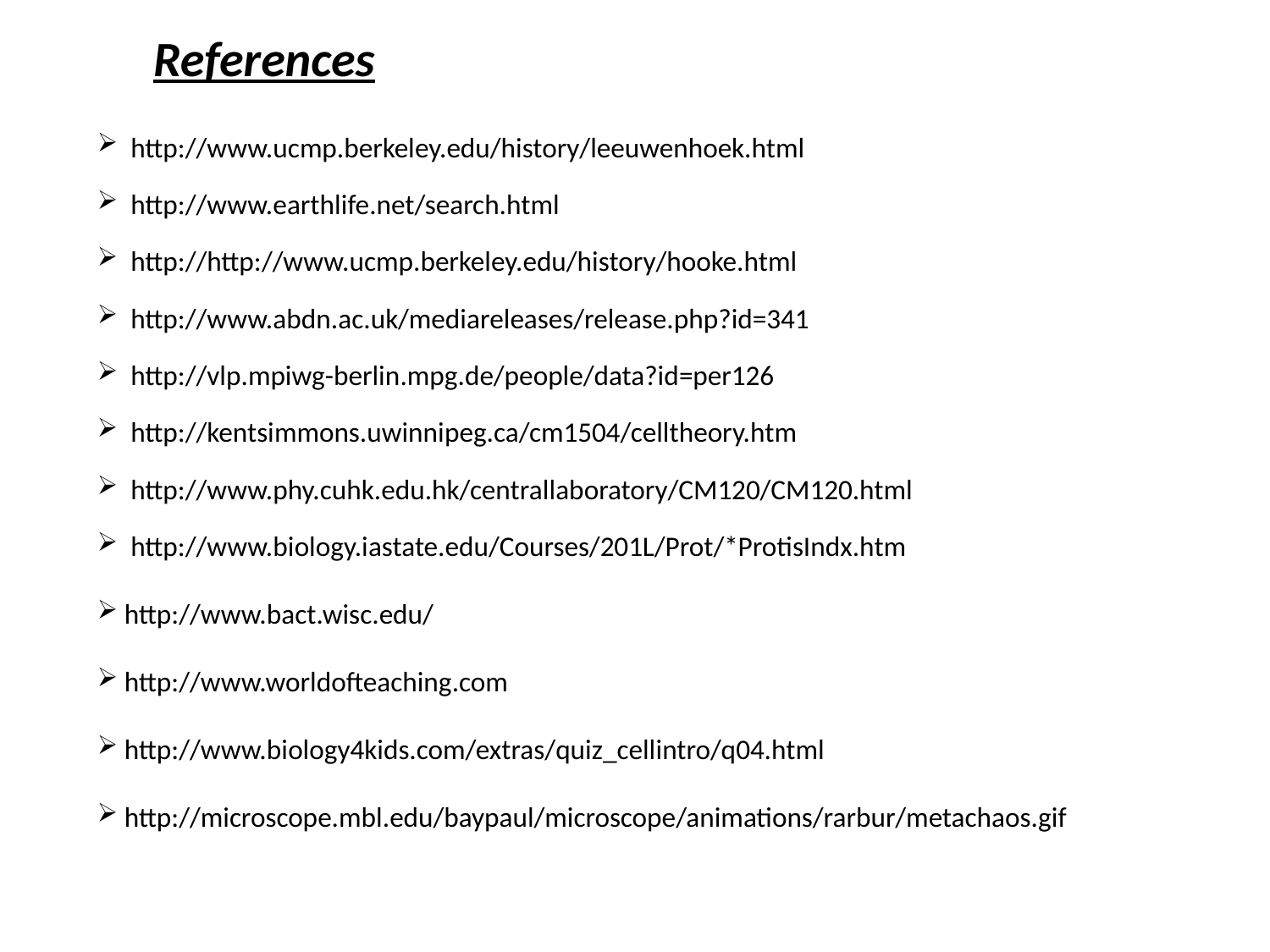

References

  http://www.ucmp.berkeley.edu/history/leeuwenhoek.html

  http://www.earthlife.net/search.html

  http://http://www.ucmp.berkeley.edu/history/hooke.html

  http://www.abdn.ac.uk/mediareleases/release.php?id=341

  http://vlp.mpiwg-berlin.mpg.de/people/data?id=per126

  http://kentsimmons.uwinnipeg.ca/cm1504/celltheory.htm

  http://www.phy.cuhk.edu.hk/centrallaboratory/CM120/CM120.html

  http://www.biology.iastate.edu/Courses/201L/Prot/*ProtisIndx.htm

 http://www.bact.wisc.edu/

 http://www.worldofteaching.com

 http://www.biology4kids.com/extras/quiz_cellintro/q04.html

 http://microscope.mbl.edu/baypaul/microscope/animations/rarbur/metachaos.gif